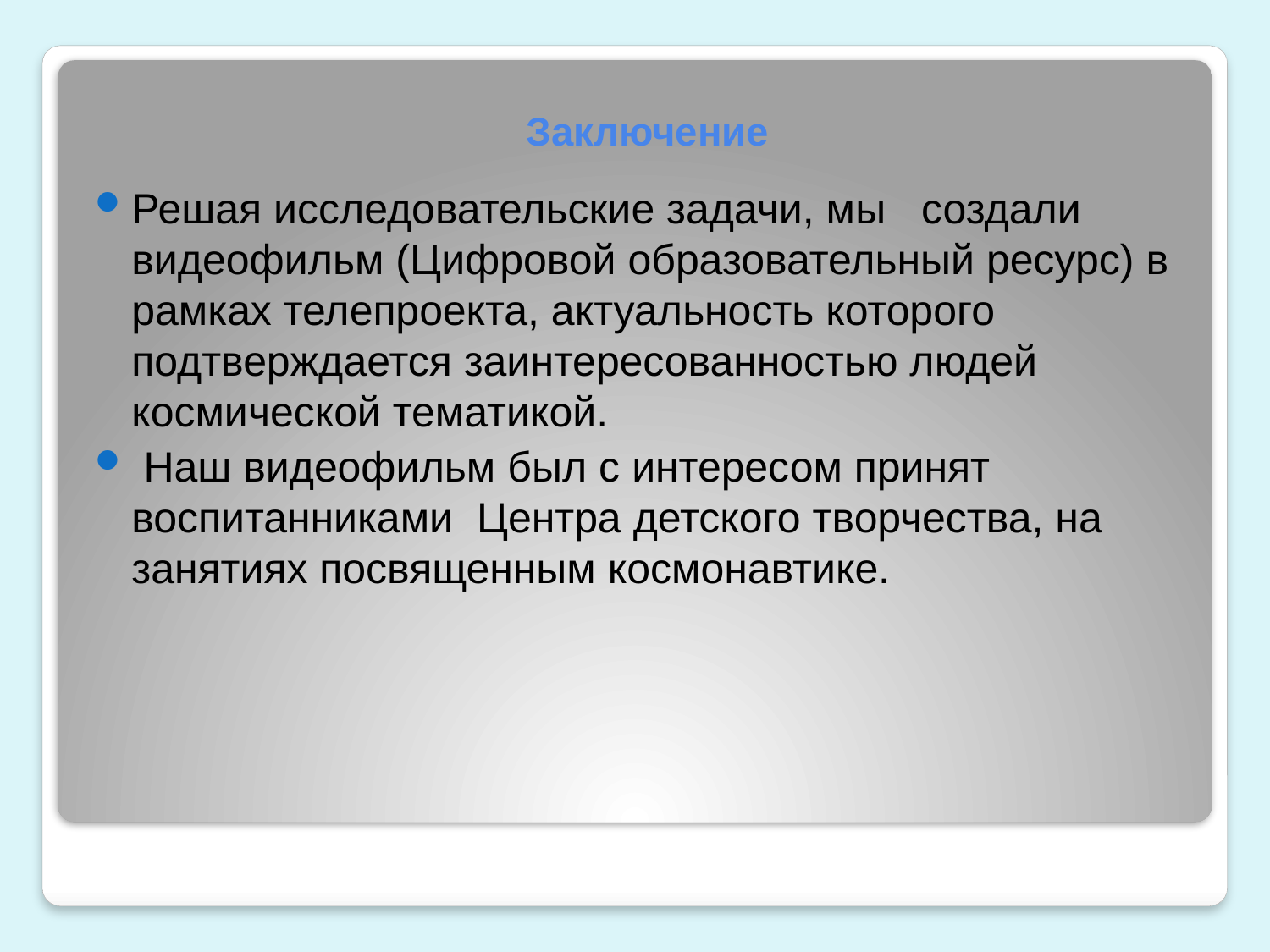

# Заключение
Решая исследовательские задачи, мы   создали видеофильм (Цифровой образовательный ресурс) в рамках телепроекта, актуальность которого подтверждается заинтересованностью людей космической тематикой.
 Наш видеофильм был с интересом принят воспитанниками  Центра детского творчества, на занятиях посвященным космонавтике.